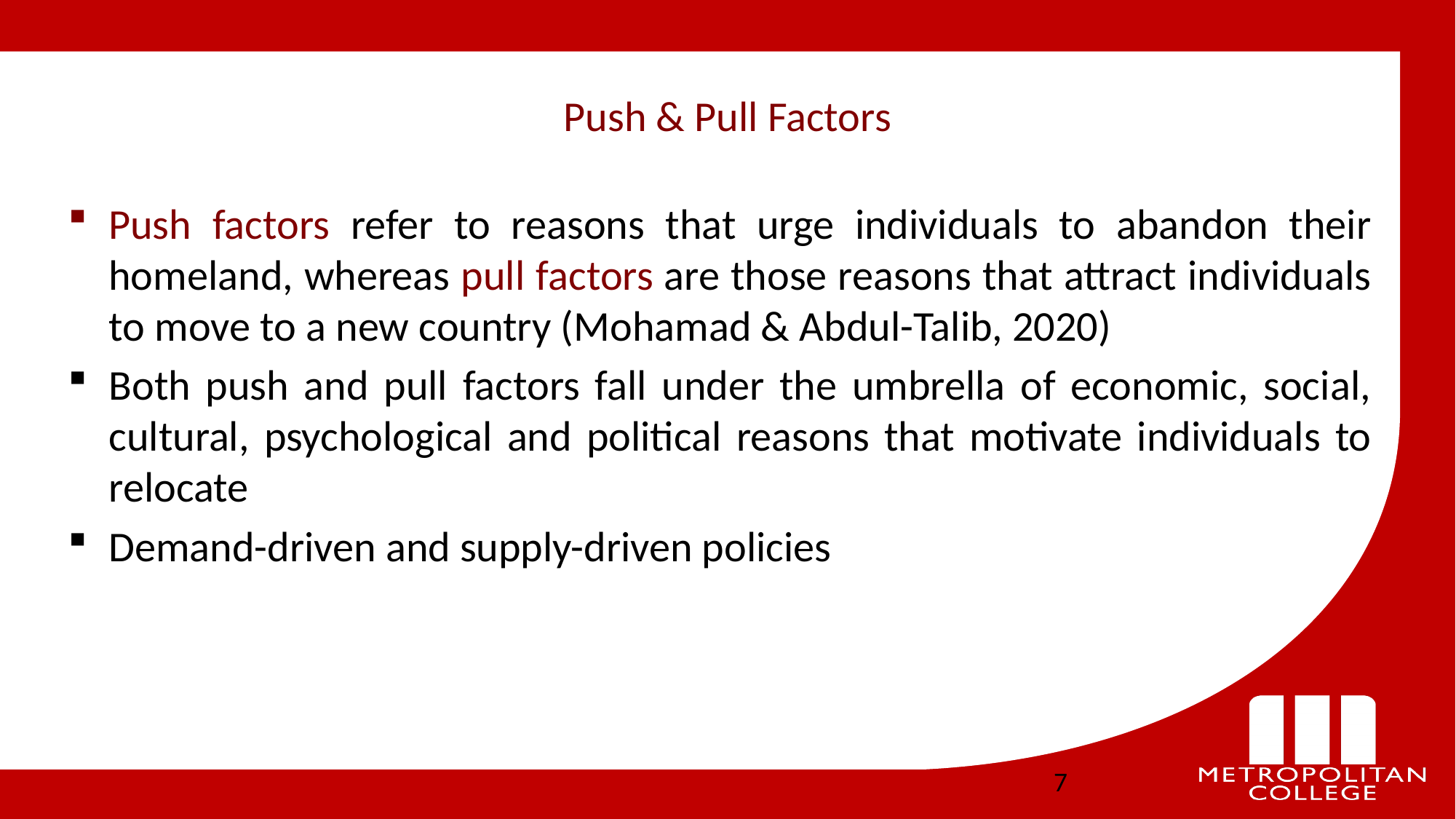

# Push & Pull Factors
Push factors refer to reasons that urge individuals to abandon their homeland, whereas pull factors are those reasons that attract individuals to move to a new country (Mohamad & Abdul-Talib, 2020)
Both push and pull factors fall under the umbrella of economic, social, cultural, psychological and political reasons that motivate individuals to relocate
Demand-driven and supply-driven policies

7